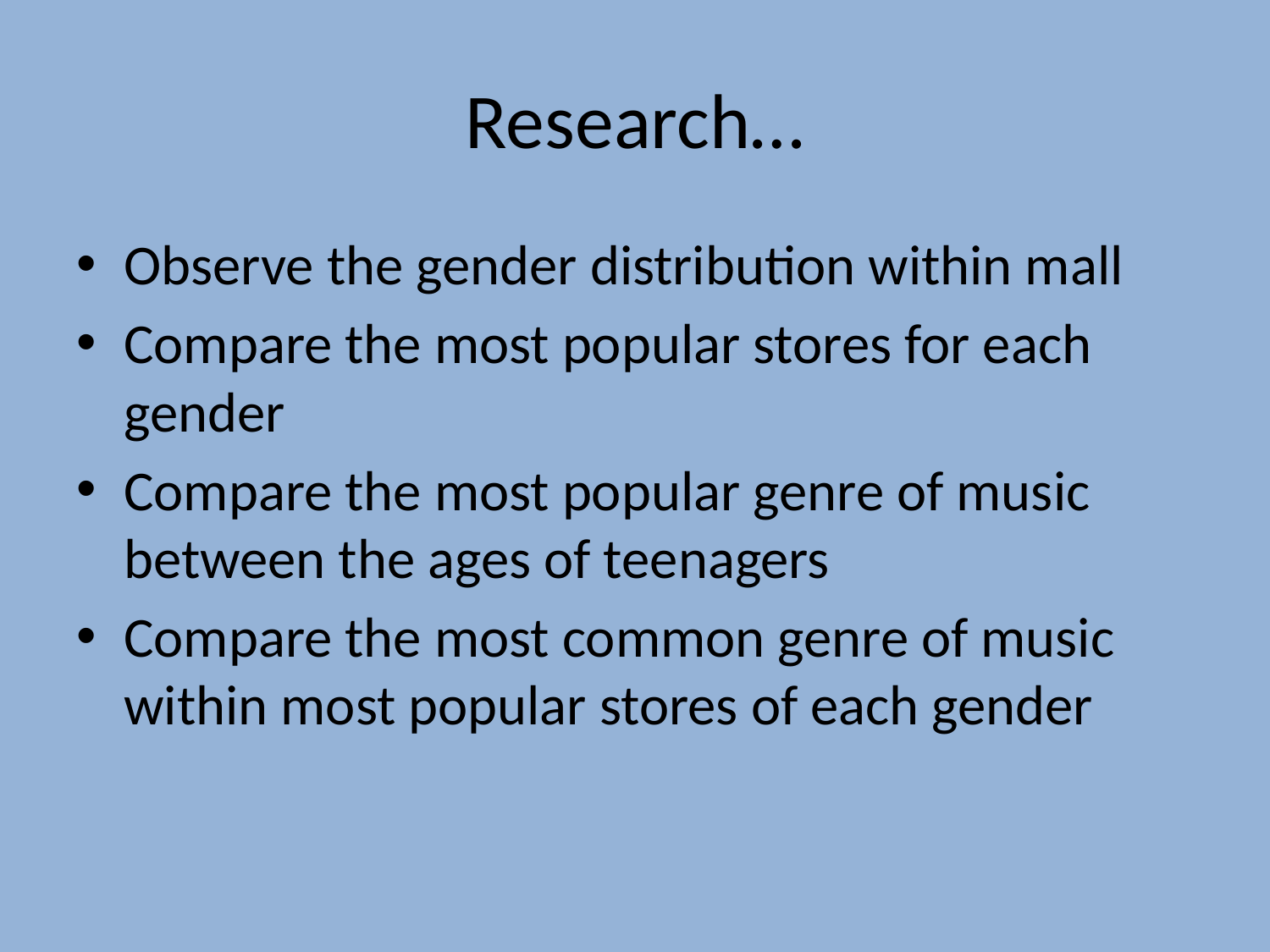

# Research…
Observe the gender distribution within mall
Compare the most popular stores for each gender
Compare the most popular genre of music between the ages of teenagers
Compare the most common genre of music within most popular stores of each gender